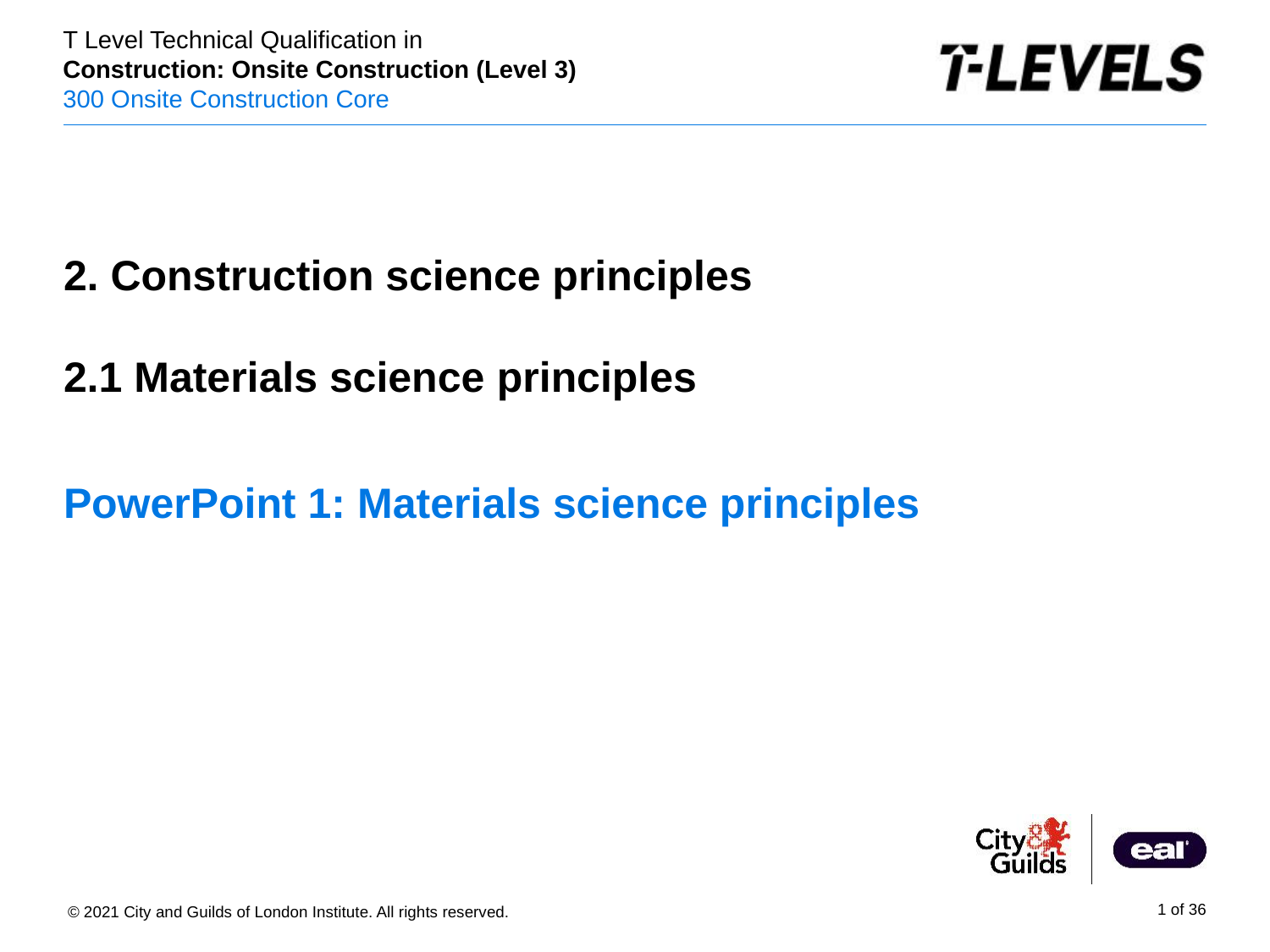

PowerPoint presentation
2. Construction science principles

2.1 Materials science principles
# PowerPoint 1: Materials science principles